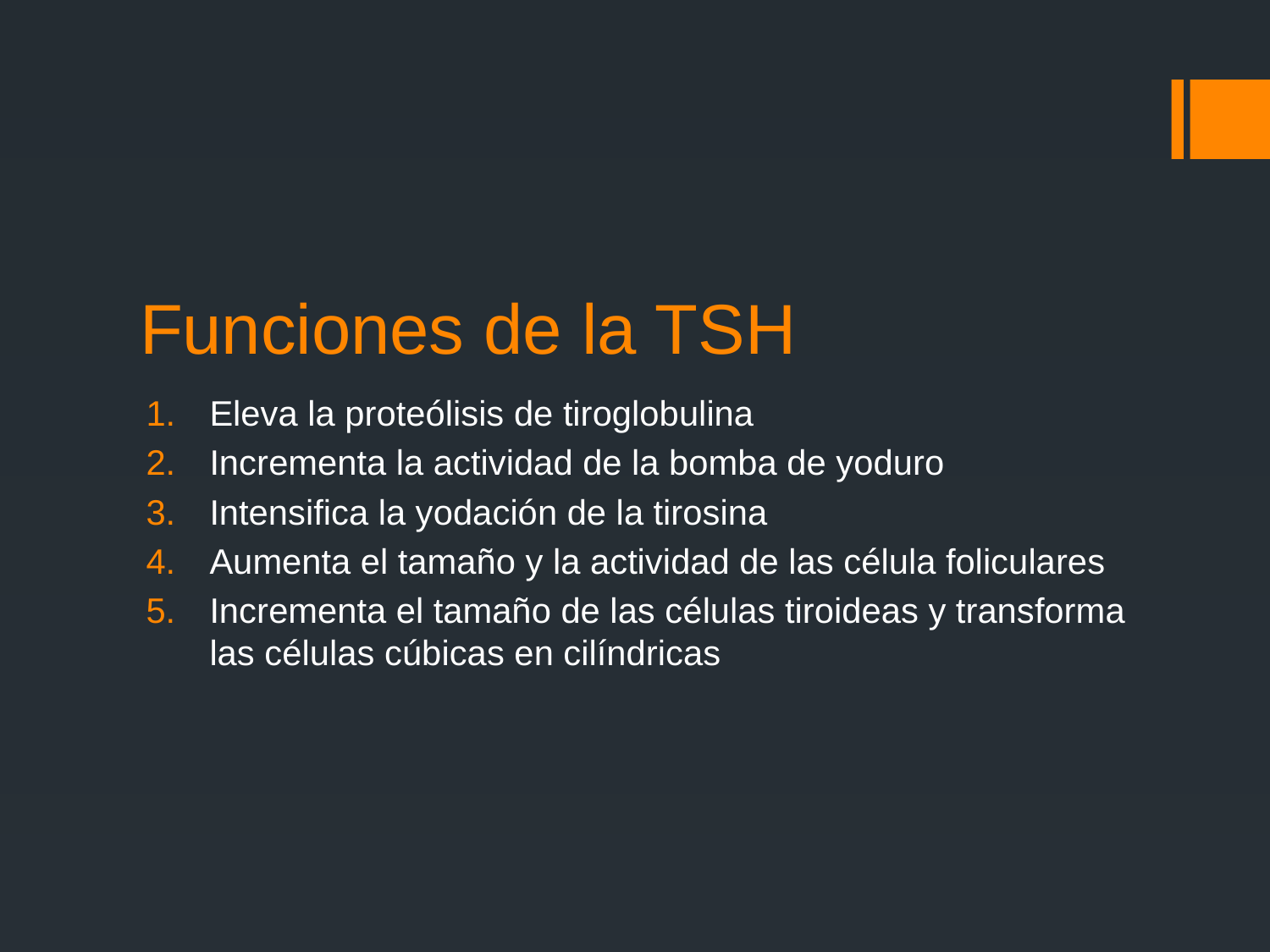

# Funciones de la TSH
Eleva la proteólisis de tiroglobulina
Incrementa la actividad de la bomba de yoduro
Intensifica la yodación de la tirosina
Aumenta el tamaño y la actividad de las célula foliculares
Incrementa el tamaño de las células tiroideas y transforma las células cúbicas en cilíndricas